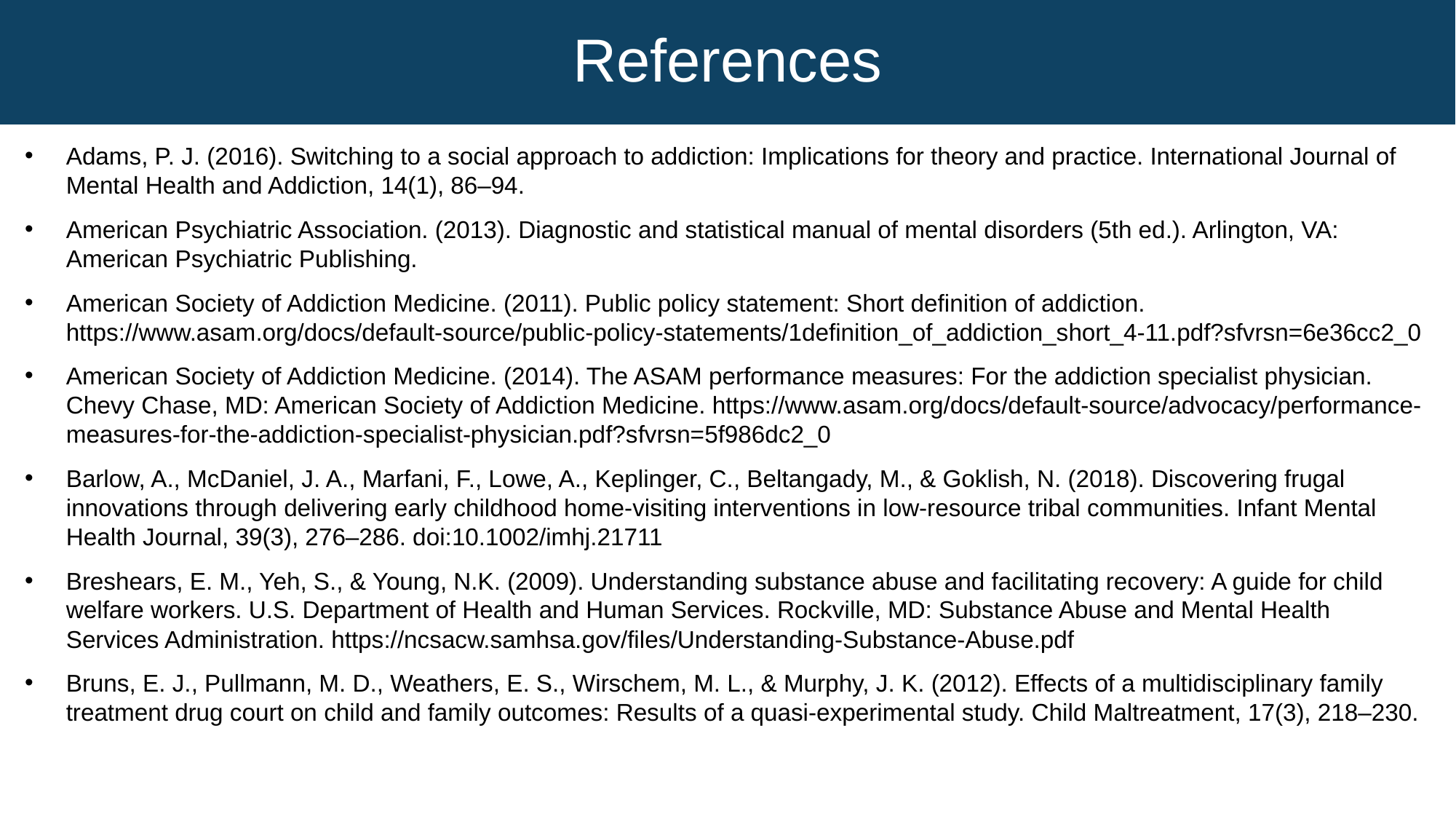

# References
Adams, P. J. (2016). Switching to a social approach to addiction: Implications for theory and practice. International Journal of Mental Health and Addiction, 14(1), 86–94.
American Psychiatric Association. (2013). Diagnostic and statistical manual of mental disorders (5th ed.). Arlington, VA: American Psychiatric Publishing.
American Society of Addiction Medicine. (2011). Public policy statement: Short definition of addiction. https://www.asam.org/docs/default-source/public-policy-statements/1definition_of_addiction_short_4-11.pdf?sfvrsn=6e36cc2_0
American Society of Addiction Medicine. (2014). The ASAM performance measures: For the addiction specialist physician. Chevy Chase, MD: American Society of Addiction Medicine. https://www.asam.org/docs/default-source/advocacy/performance-measures-for-the-addiction-specialist-physician.pdf?sfvrsn=5f986dc2_0
Barlow, A., McDaniel, J. A., Marfani, F., Lowe, A., Keplinger, C., Beltangady, M., & Goklish, N. (2018). Discovering frugal innovations through delivering early childhood home‐visiting interventions in low‐resource tribal communities. Infant Mental Health Journal, 39(3), 276–286. doi:10.1002/imhj.21711
Breshears, E. M., Yeh, S., & Young, N.K. (2009). Understanding substance abuse and facilitating recovery: A guide for child welfare workers. U.S. Department of Health and Human Services. Rockville, MD: Substance Abuse and Mental Health Services Administration. https://ncsacw.samhsa.gov/files/Understanding-Substance-Abuse.pdf
Bruns, E. J., Pullmann, M. D., Weathers, E. S., Wirschem, M. L., & Murphy, J. K. (2012). Effects of a multidisciplinary family treatment drug court on child and family outcomes: Results of a quasi-experimental study. Child Maltreatment, 17(3), 218–230.